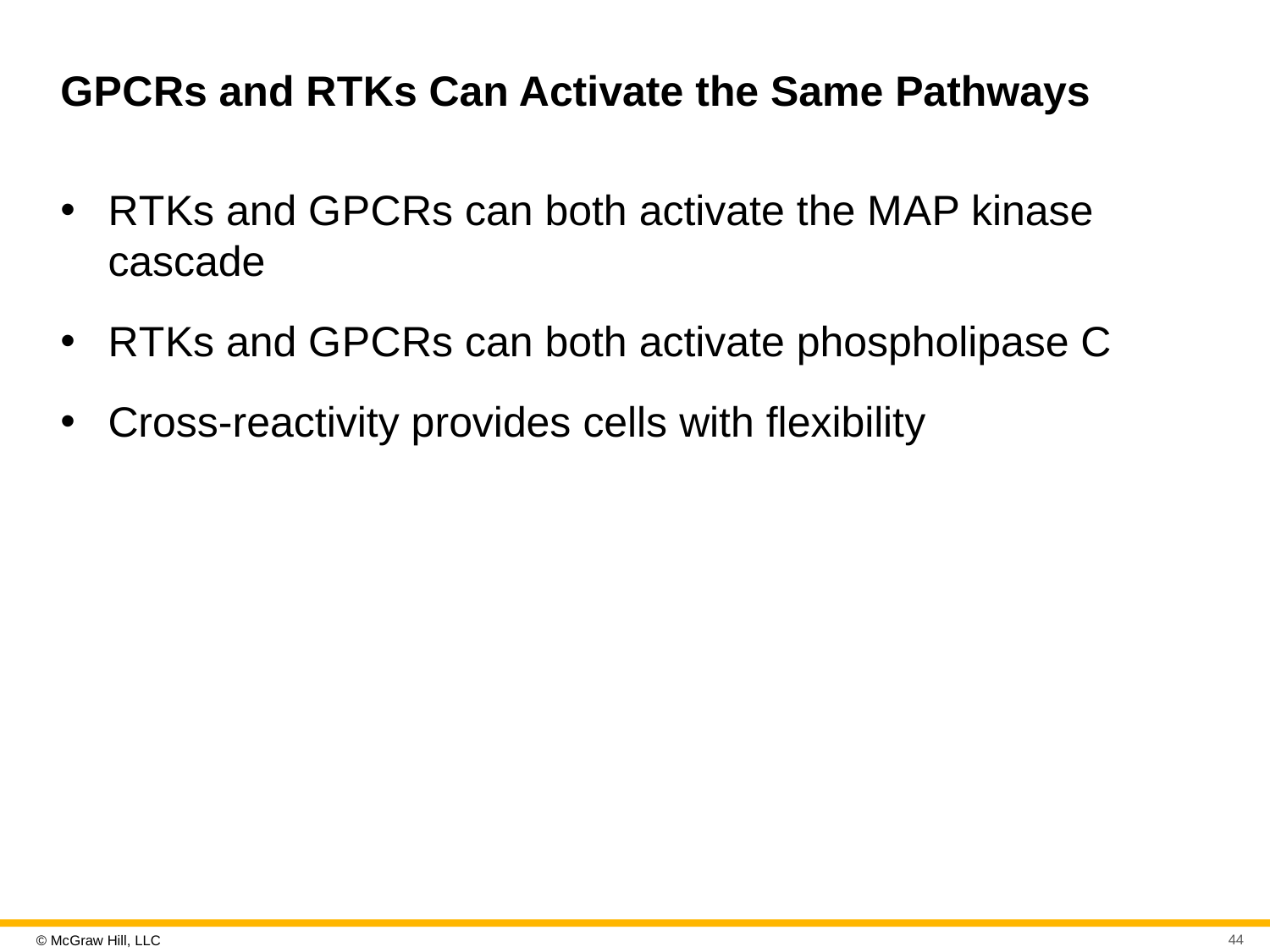

# G P C Rs and R T Ks Can Activate the Same Pathways
R T Ks and G P C Rs can both activate the M A P kinase cascade
R T Ks and G P C Rs can both activate phospholipase C
Cross-reactivity provides cells with flexibility
44